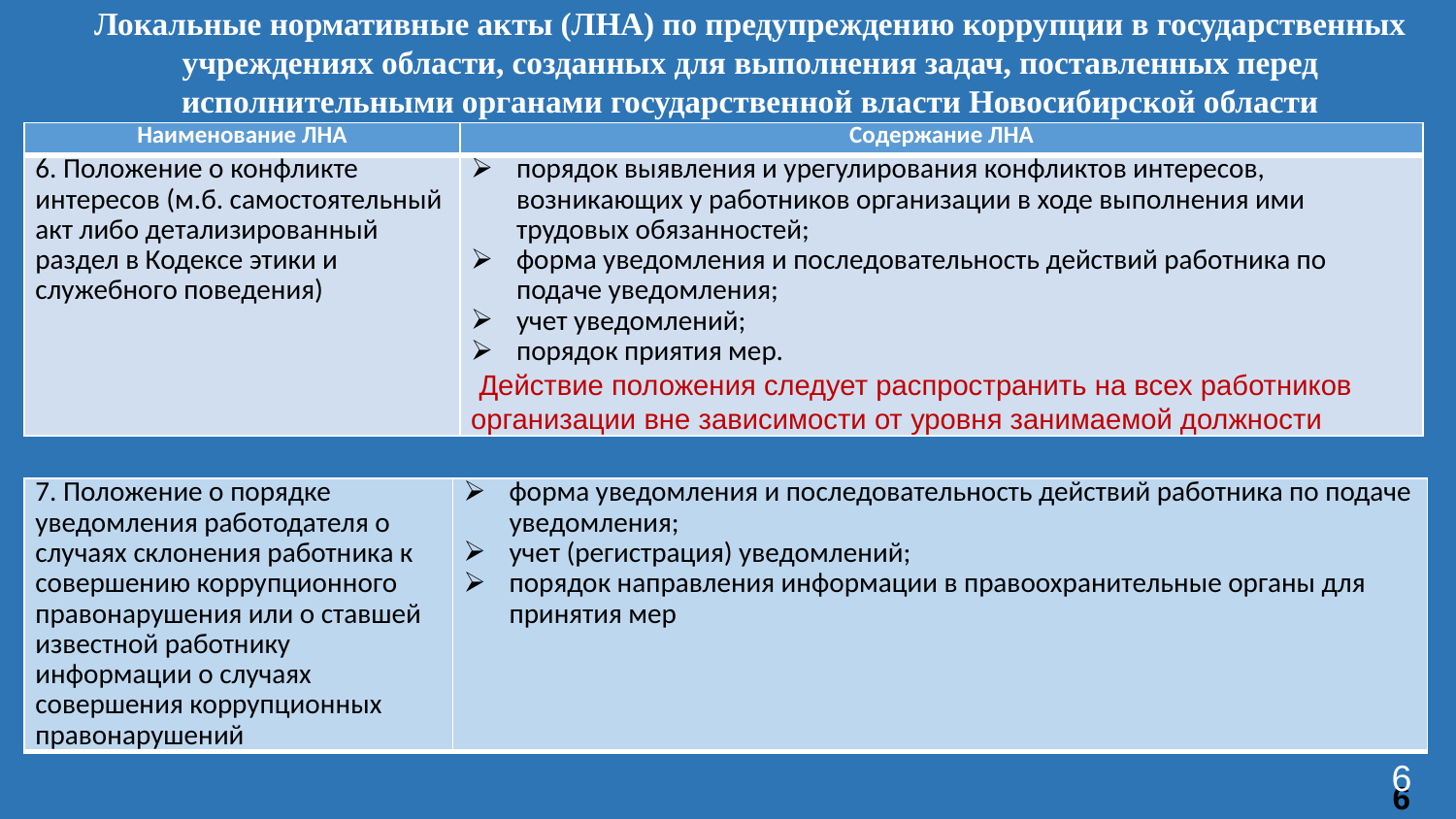

# Локальные нормативные акты (ЛНА) по предупреждению коррупции в государственных учреждениях области, созданных для выполнения задач, поставленных перед исполнительными органами государственной власти Новосибирской области
| Наименование ЛНА | Содержание ЛНА |
| --- | --- |
| 6. Положение о конфликте интересов (м.б. самостоятельный акт либо детализированный раздел в Кодексе этики и служебного поведения) | порядок выявления и урегулирования конфликтов интересов, возникающих у работников организации в ходе выполнения ими трудовых обязанностей; форма уведомления и последовательность действий работника по подаче уведомления; учет уведомлений; порядок приятия мер. Действие положения следует распространить на всех работников организации вне зависимости от уровня занимаемой должности |
| 7. Положение о порядке уведомления работодателя о случаях склонения работника к совершению коррупционного правонарушения или о ставшей известной работнику информации о случаях совершения коррупционных правонарушений | форма уведомления и последовательность действий работника по подаче уведомления; учет (регистрация) уведомлений; порядок направления информации в правоохранительные органы для принятия мер |
| --- | --- |
6
6